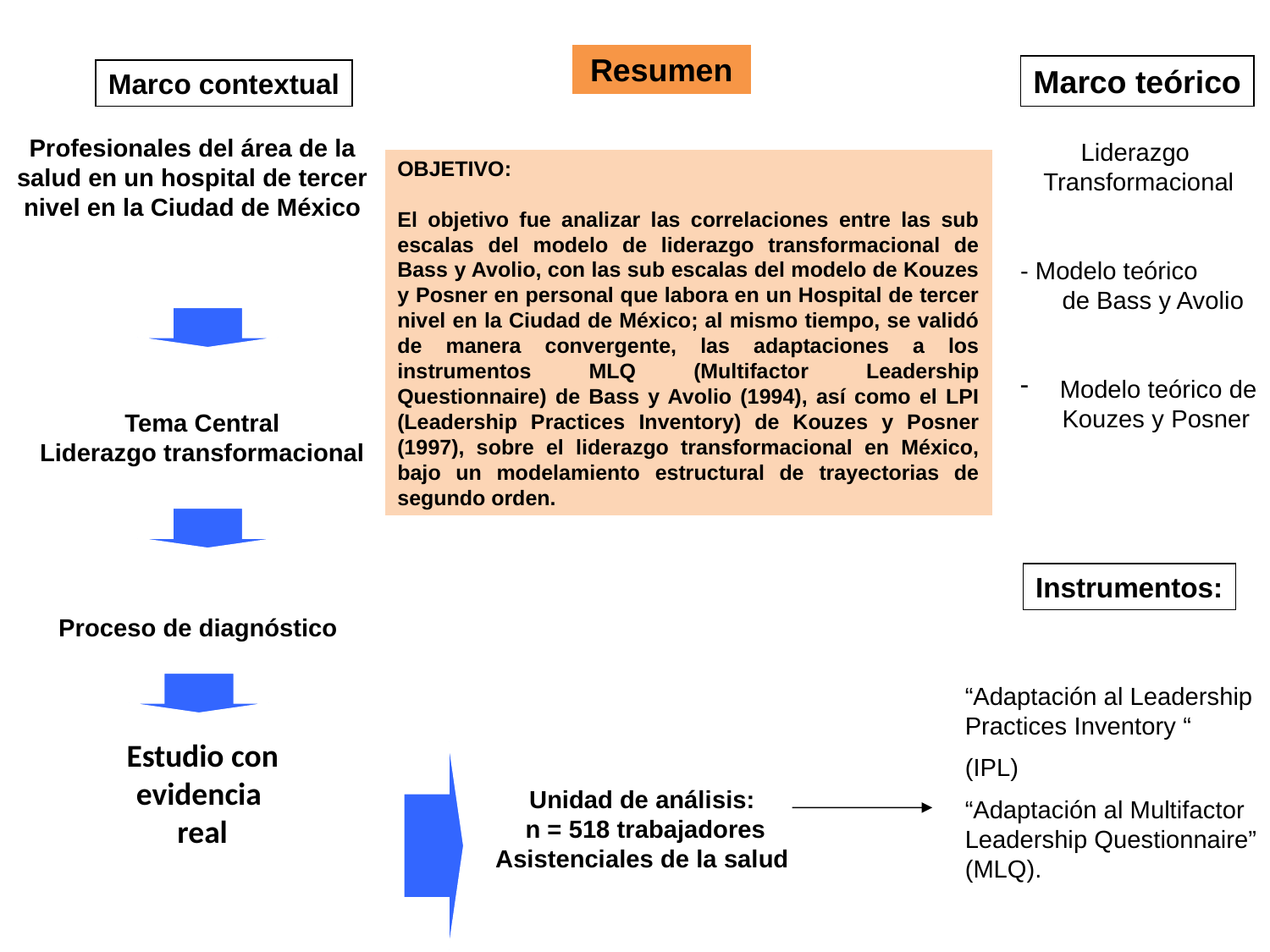

Resumen
Marco teórico
Marco contextual
Profesionales del área de la salud en un hospital de tercer nivel en la Ciudad de México

Liderazgo
Transformacional

- Modelo teórico
      de Bass y Avolio

Modelo teórico de
      Kouzes y Posner
OBJETIVO:

El objetivo fue analizar las correlaciones entre las sub escalas del modelo de liderazgo transformacional de Bass y Avolio, con las sub escalas del modelo de Kouzes y Posner en personal que labora en un Hospital de tercer nivel en la Ciudad de México; al mismo tiempo, se validó de manera convergente, las adaptaciones a los instrumentos MLQ (Multifactor Leadership Questionnaire) de Bass y Avolio (1994), así como el LPI (Leadership Practices Inventory) de Kouzes y Posner (1997), sobre el liderazgo transformacional en México, bajo un modelamiento estructural de trayectorias de segundo orden.

Tema Central
Liderazgo transformacional

Instrumentos:
Proceso de diagnóstico

“Adaptación al Leadership Practices Inventory “
(IPL)
“Adaptación al Multifactor Leadership Questionnaire”  (MLQ).

Estudio con
evidencia
real

Unidad de análisis:
 n = 518 trabajadores
Asistenciales de la salud